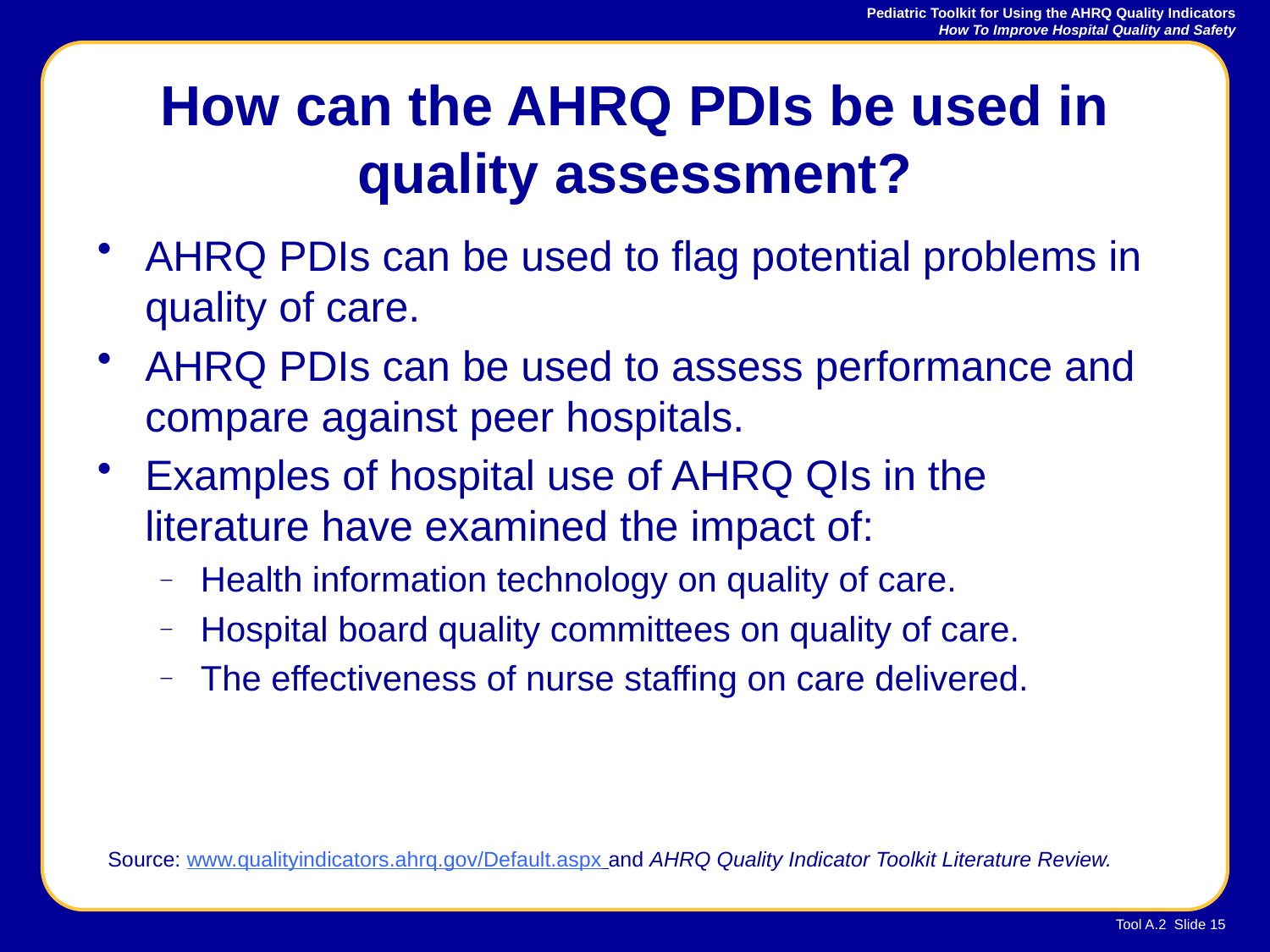

# How can the AHRQ PDIs be used in quality assessment?
AHRQ PDIs can be used to flag potential problems in quality of care.
AHRQ PDIs can be used to assess performance and compare against peer hospitals.
Examples of hospital use of AHRQ QIs in the literature have examined the impact of:
Health information technology on quality of care.
Hospital board quality committees on quality of care.
The effectiveness of nurse staffing on care delivered.

Source: www.qualityindicators.ahrq.gov/Default.aspx and AHRQ Quality Indicator Toolkit Literature Review.